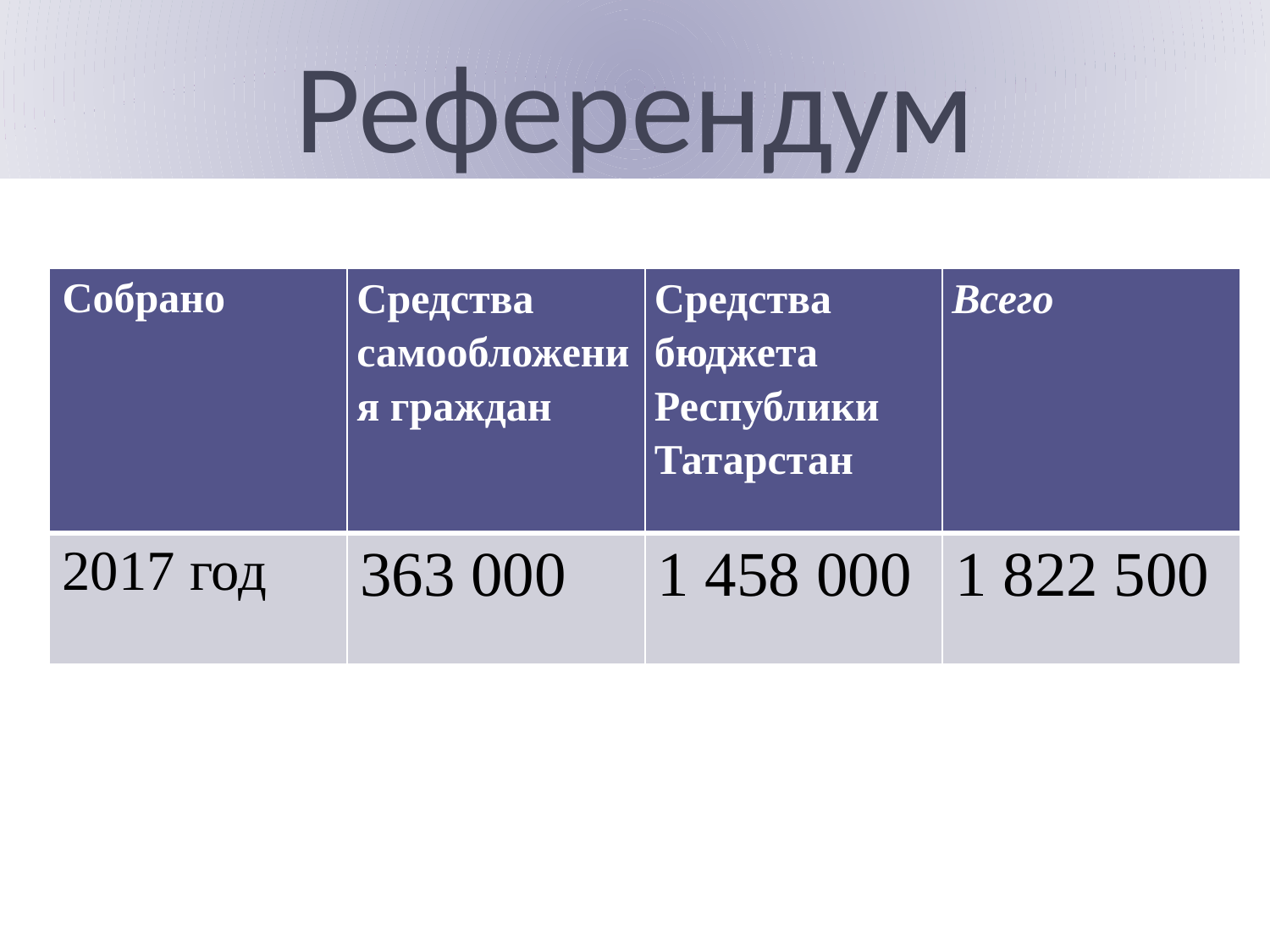

# Референдум
| Собрано | Средства самообложения граждан | Средства бюджета Республики Татарстан | Всего |
| --- | --- | --- | --- |
| 2017 год | 363 000 | 1 458 000 | 1 822 500 |